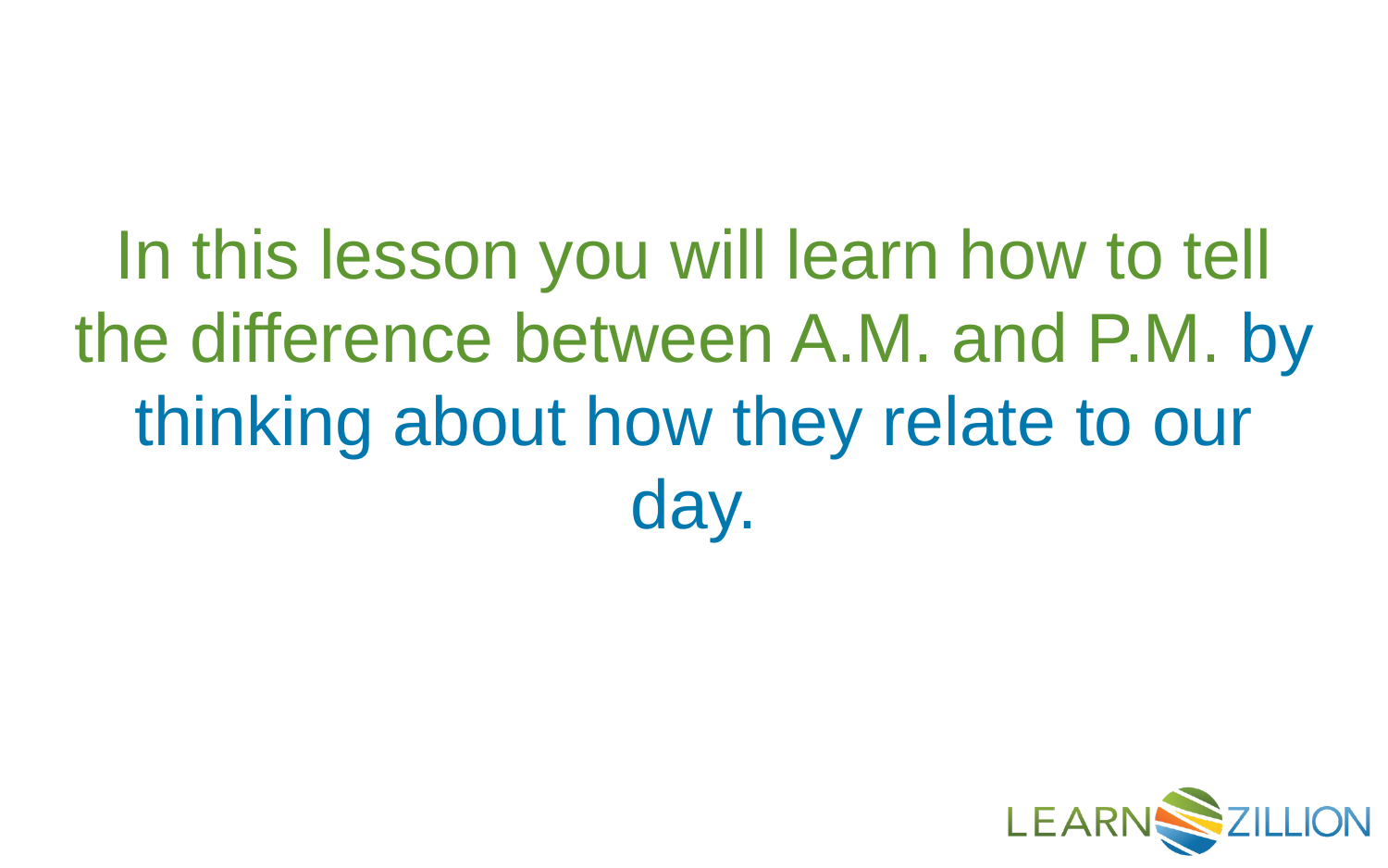

In this lesson you will learn how to tell the difference between A.M. and P.M. by thinking about how they relate to our day.